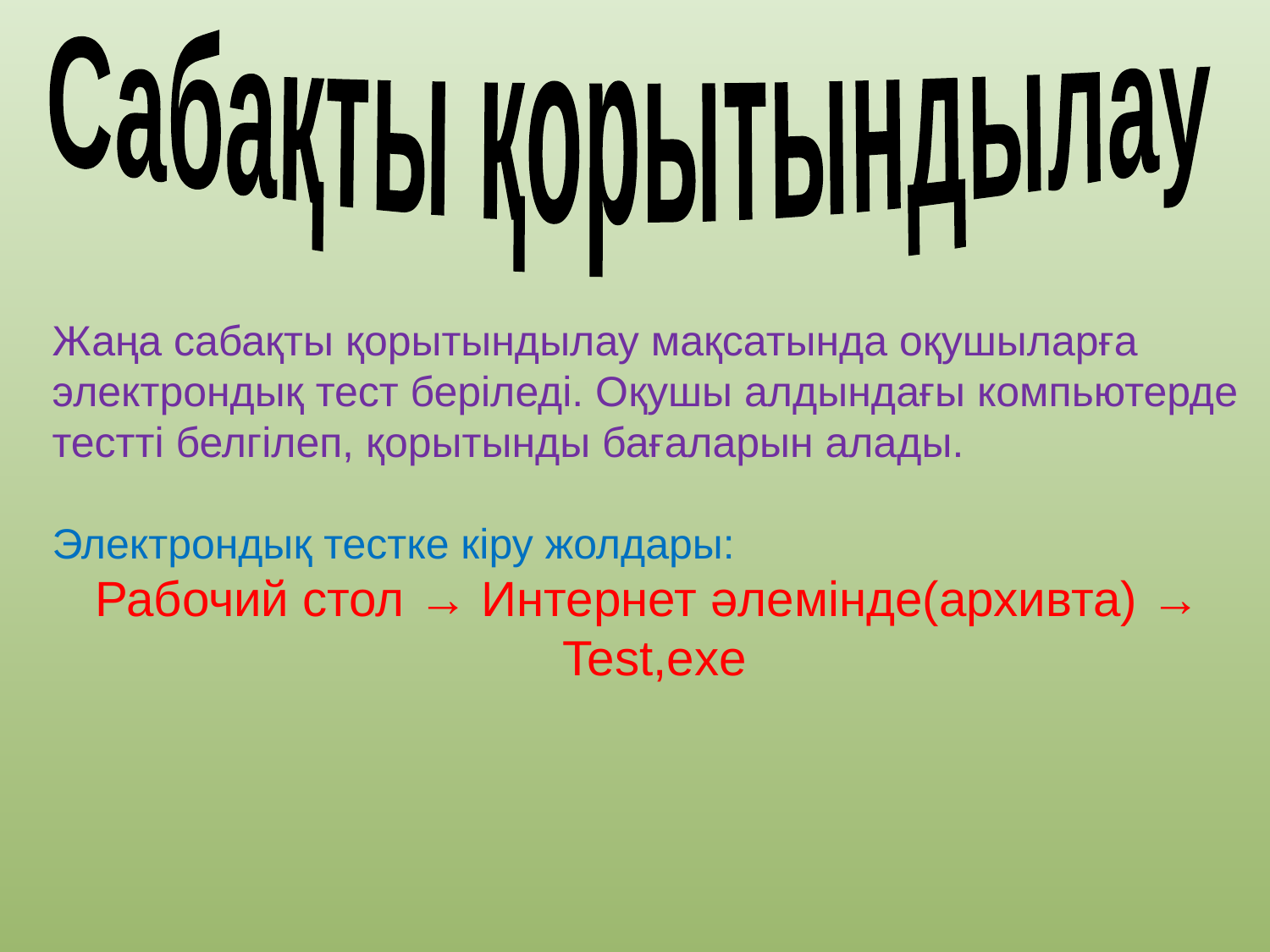

Сабақты қорытындылау
Жаңа сабақты қорытындылау мақсатында оқушыларға электрондық тест беріледі. Оқушы алдындағы компьютерде тестті белгілеп, қорытынды бағаларын алады.

Электрондық тестке кіру жолдары:
Рабочий стол → Интернет әлемінде(архивта) →  Test,exe